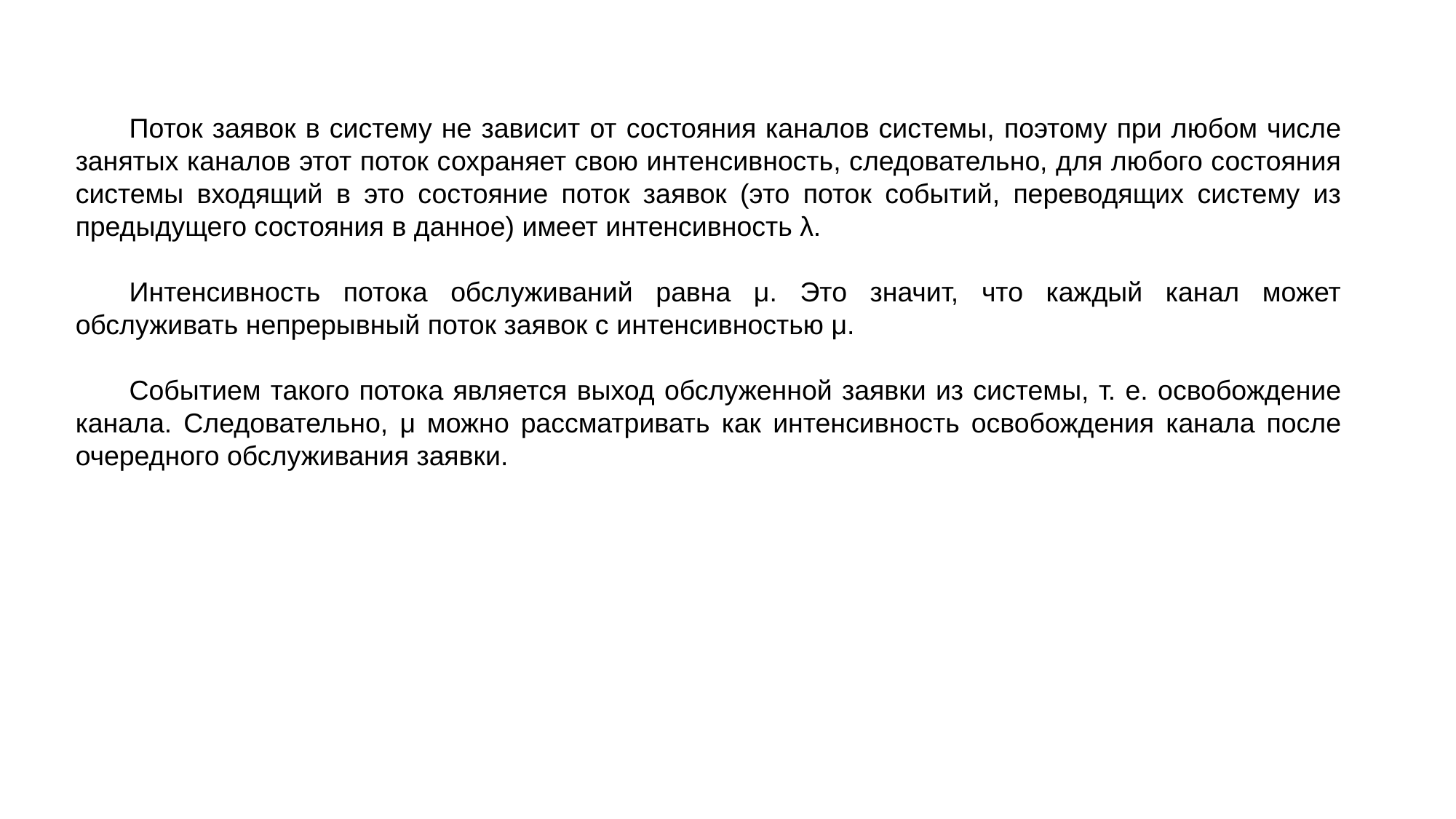

Поток заявок в систему не зависит от состояния каналов системы, поэтому при любом числе занятых каналов этот поток сохраняет свою интенсивность, следовательно, для любого состояния системы входящий в это состояние поток заявок (это поток событий, переводящих систему из предыдущего состояния в данное) имеет интенсивность λ.

Интенсивность потока обслуживаний равна μ. Это значит, что каждый канал может обслуживать непрерывный поток заявок с интенсивностью μ.

Событием такого потока является выход обслуженной заявки из системы, т. е. освобождение канала. Следовательно, μ можно рассматривать как интенсивность освобождения канала после очередного обслуживания заявки.